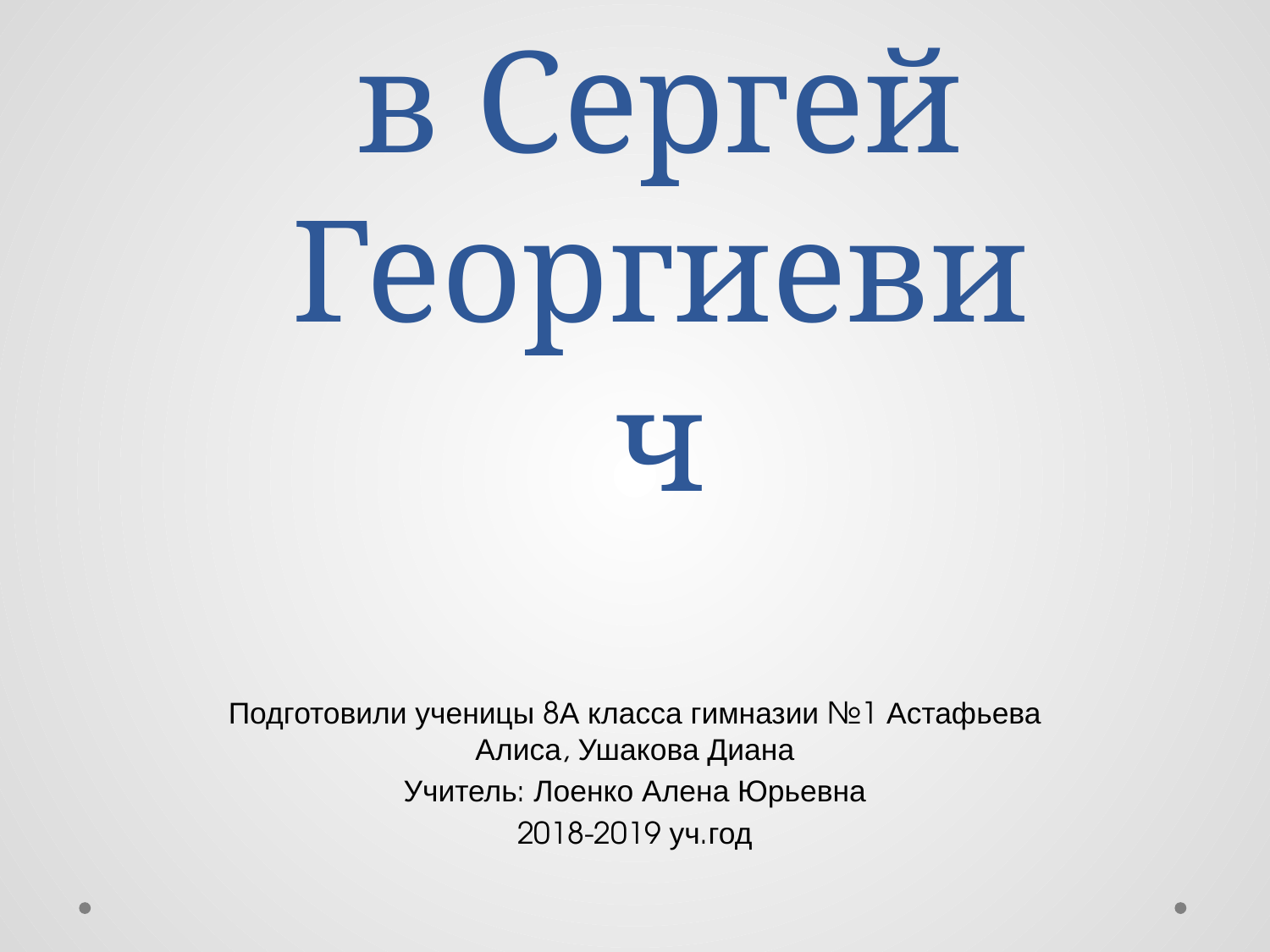

# Феоктистов Сергей Георгиевич
Подготовили ученицы 8А класса гимназии №1 Астафьева Алиса, Ушакова Диана
Учитель: Лоенко Алена Юрьевна
2018-2019 уч.год